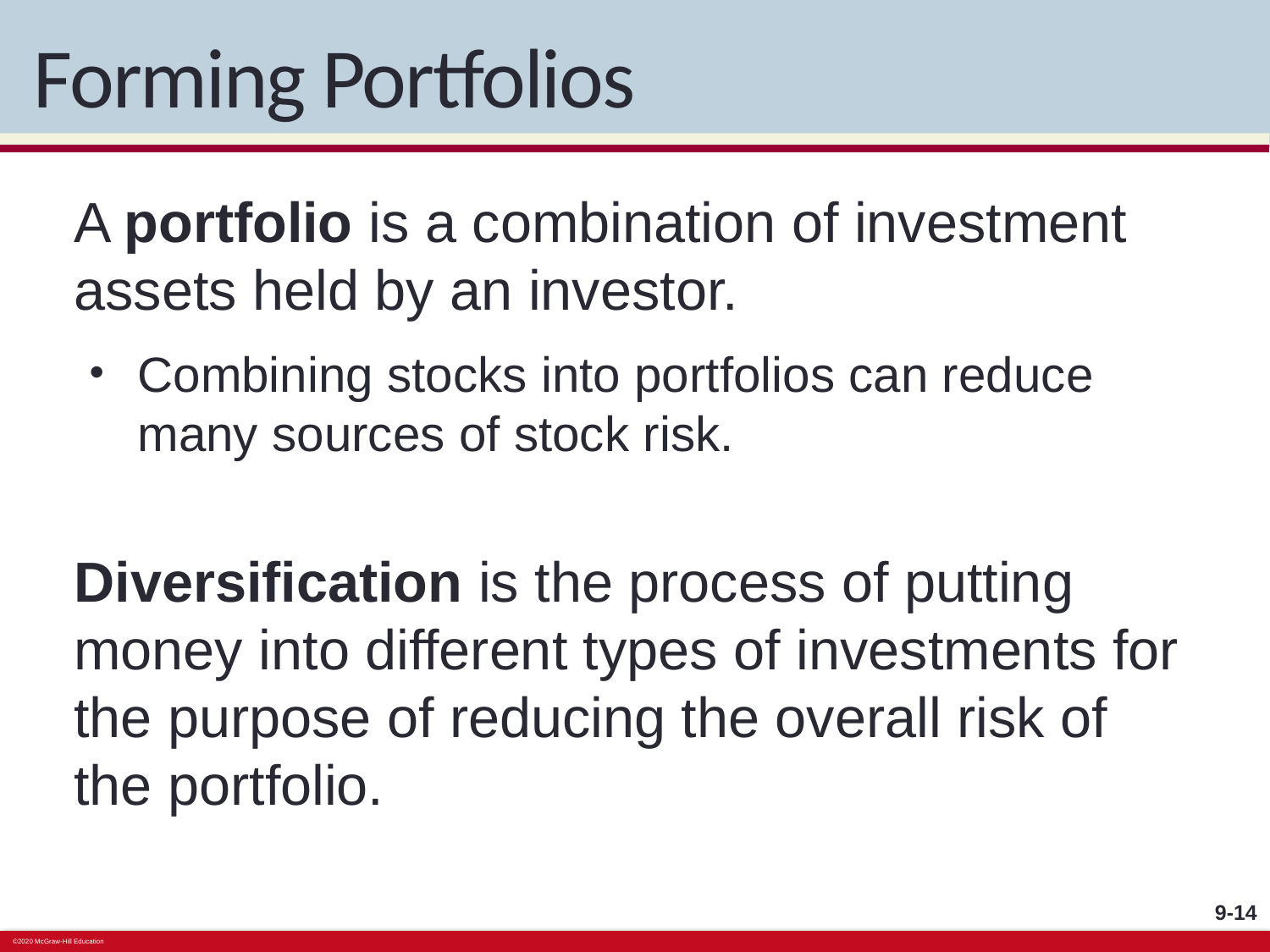

# Forming Portfolios
A portfolio is a combination of investment assets held by an investor.
Combining stocks into portfolios can reduce many sources of stock risk.
Diversification is the process of putting money into different types of investments for the purpose of reducing the overall risk of the portfolio.